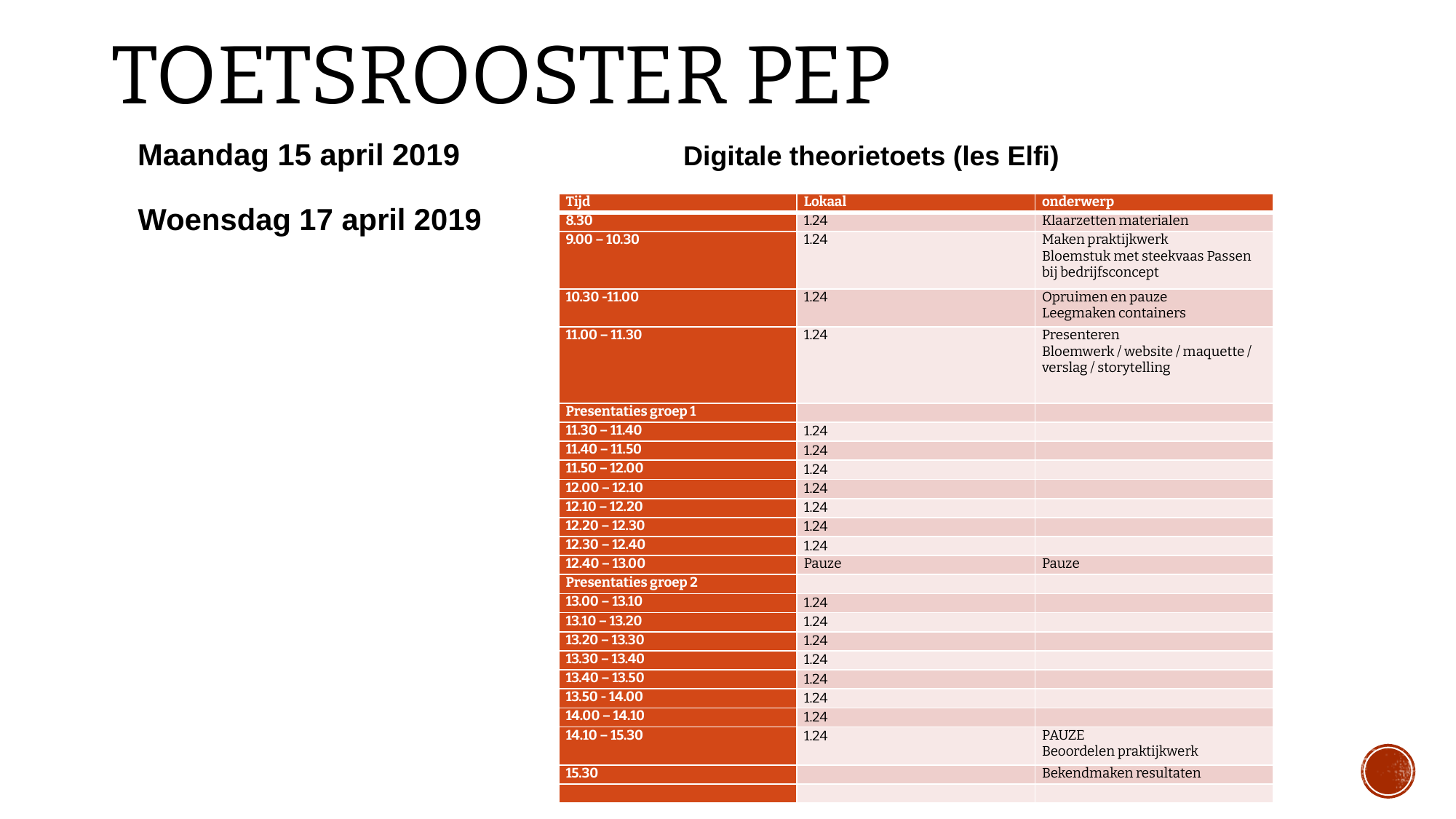

# toetsRooster pep
Maandag 15 april 2019  		Digitale theorietoets (les Elfi)

Woensdag 17 april 2019

| Tijd | Lokaal | onderwerp |
| --- | --- | --- |
| 8.30 | 1.24 | Klaarzetten materialen |
| 9.00 – 10.30 | 1.24 | Maken praktijkwerk Bloemstuk met steekvaas Passen bij bedrijfsconcept |
| 10.30 -11.00 | 1.24 | Opruimen en pauze Leegmaken containers |
| 11.00 – 11.30 | 1.24 | Presenteren Bloemwerk / website / maquette / verslag / storytelling |
| Presentaties groep 1 |  |  |
| 11.30 – 11.40 | 1.24 |  |
| 11.40 – 11.50 | 1.24 |  |
| 11.50 – 12.00 | 1.24 |  |
| 12.00 – 12.10 | 1.24 |  |
| 12.10 – 12.20 | 1.24 |  |
| 12.20 – 12.30 | 1.24 |  |
| 12.30 – 12.40 | 1.24 |  |
| 12.40 – 13.00 | Pauze | Pauze |
| Presentaties groep 2 |  |  |
| 13.00 – 13.10 | 1.24 |  |
| 13.10 – 13.20 | 1.24 |  |
| 13.20 – 13.30 | 1.24 |  |
| 13.30 – 13.40 | 1.24 |  |
| 13.40 – 13.50 | 1.24 |  |
| 13.50 - 14.00 | 1.24 |  |
| 14.00 – 14.10 | 1.24 |  |
| 14.10 – 15.30 | 1.24 | PAUZE Beoordelen praktijkwerk |
| 15.30 |  | Bekendmaken resultaten |
|  |  |  |